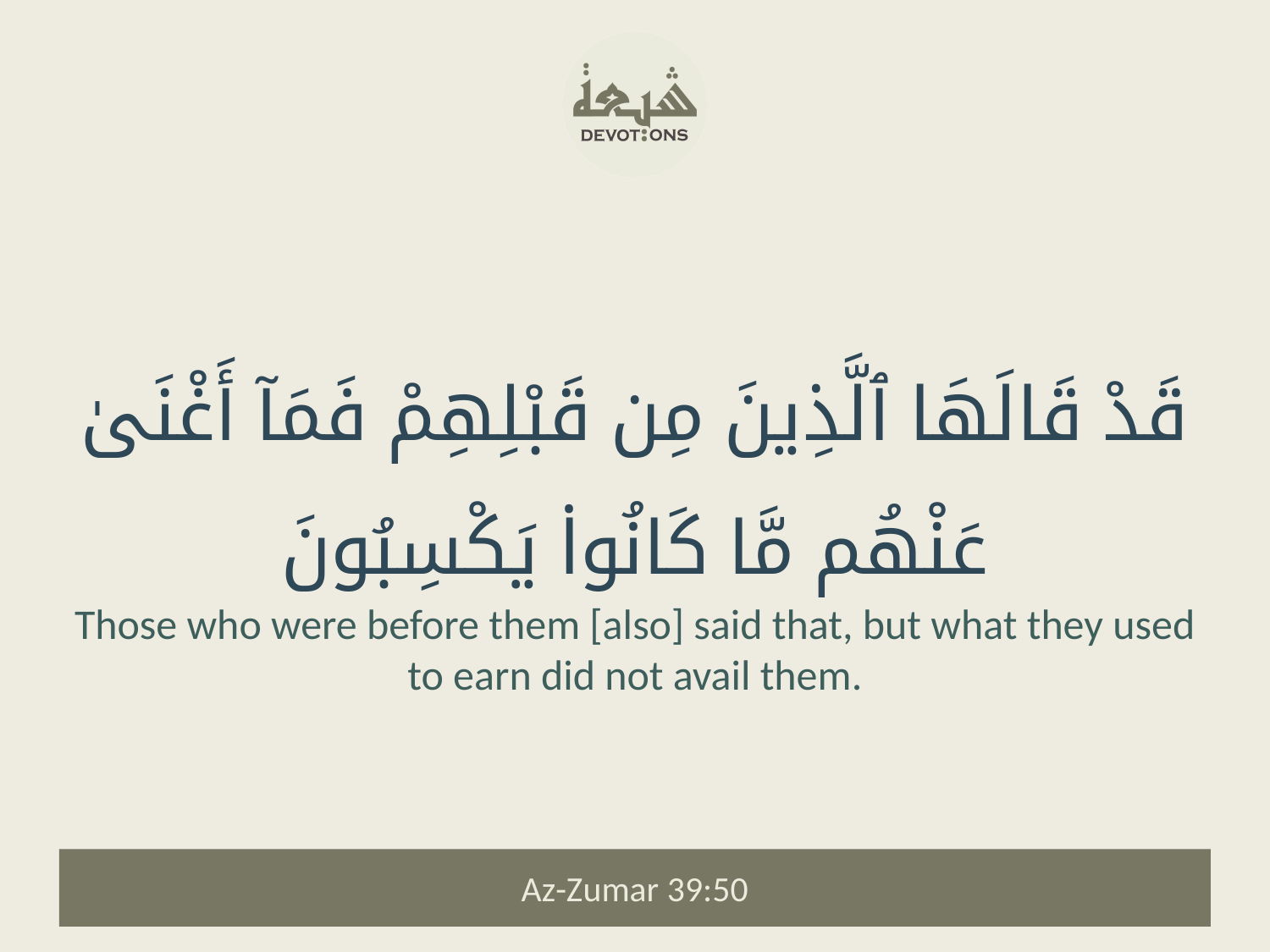

قَدْ قَالَهَا ٱلَّذِينَ مِن قَبْلِهِمْ فَمَآ أَغْنَىٰ عَنْهُم مَّا كَانُوا۟ يَكْسِبُونَ
Those who were before them [also] said that, but what they used to earn did not avail them.
Az-Zumar 39:50